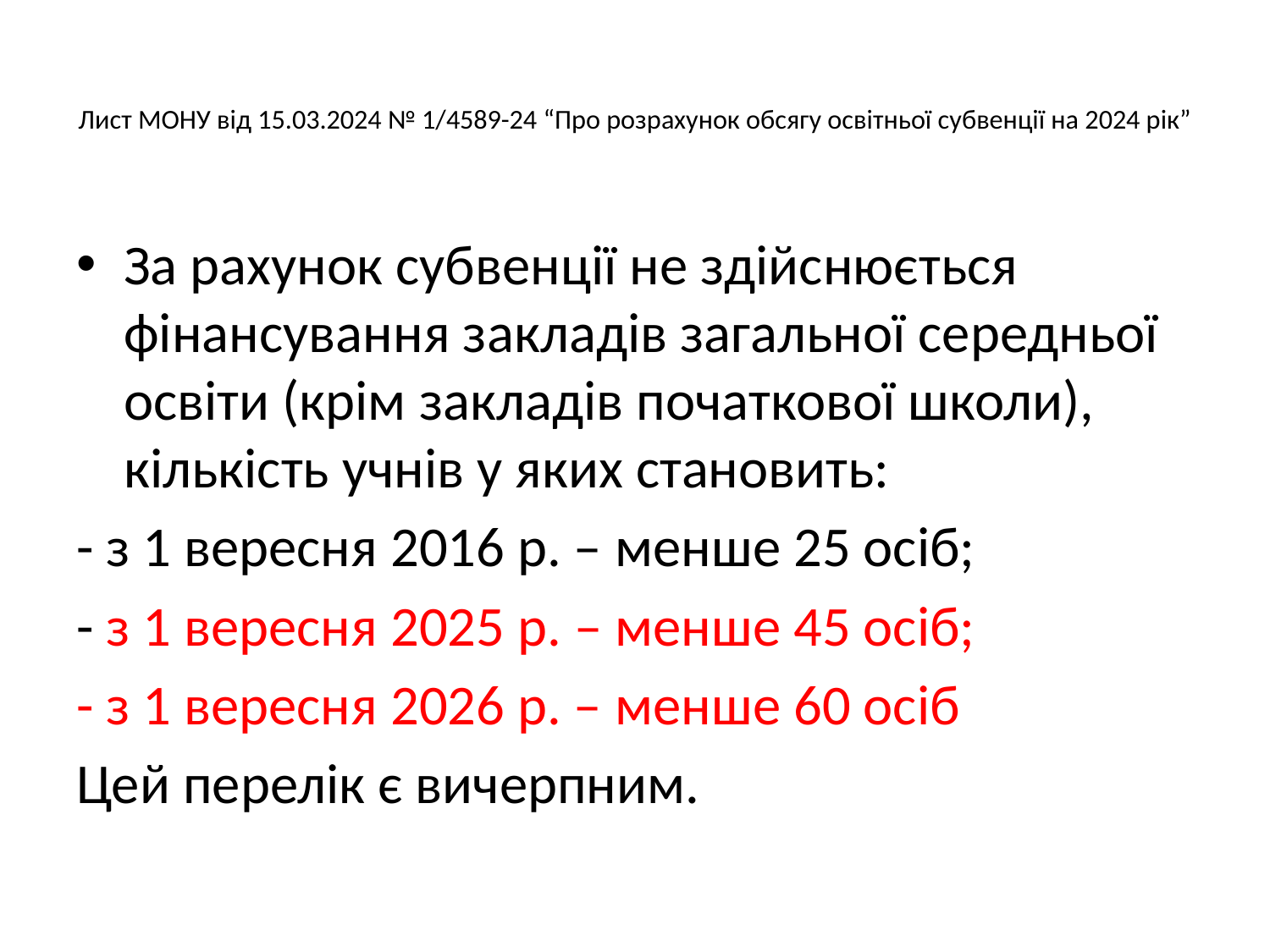

# Лист МОНУ від 15.03.2024 № 1/4589-24 “Про розрахунок обсягу освітньої субвенції на 2024 рік”
За рахунок субвенції не здійснюється фінансування закладів загальної середньої освіти (крім закладів початкової школи), кількість учнів у яких становить:
- з 1 вересня 2016 р. – менше 25 осіб;
- з 1 вересня 2025 р. – менше 45 осіб;
- з 1 вересня 2026 р. – менше 60 осіб
Цей перелік є вичерпним.